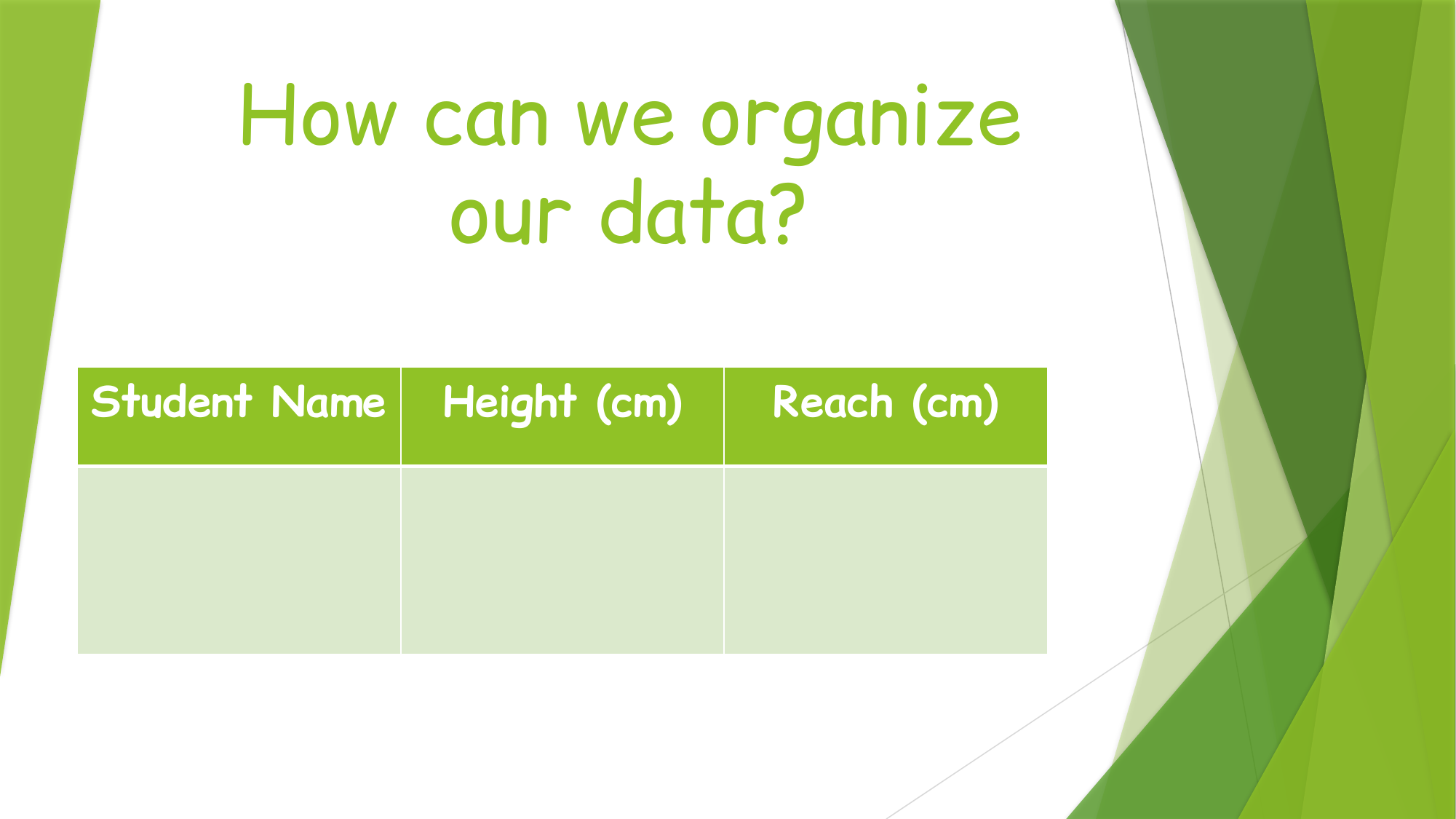

# How can we organize our data?

| Student Name | Height (cm) | Reach (cm) |
| --- | --- | --- |
|  |  |  |